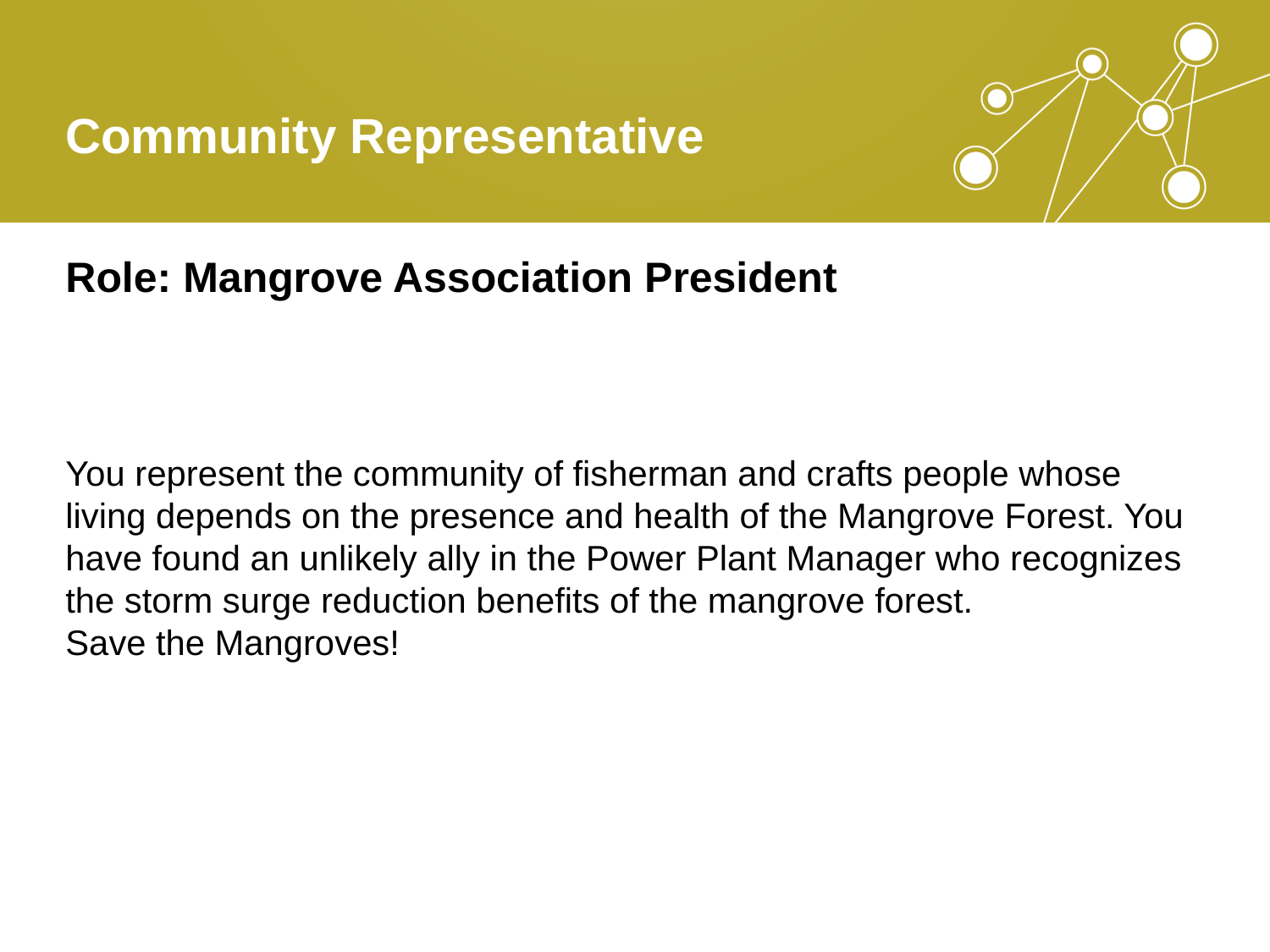

# Community Representative
Role: Mangrove Association President

You represent the community of fisherman and crafts people whose living depends on the presence and health of the Mangrove Forest. You have found an unlikely ally in the Power Plant Manager who recognizes the storm surge reduction benefits of the mangrove forest.
Save the Mangroves!